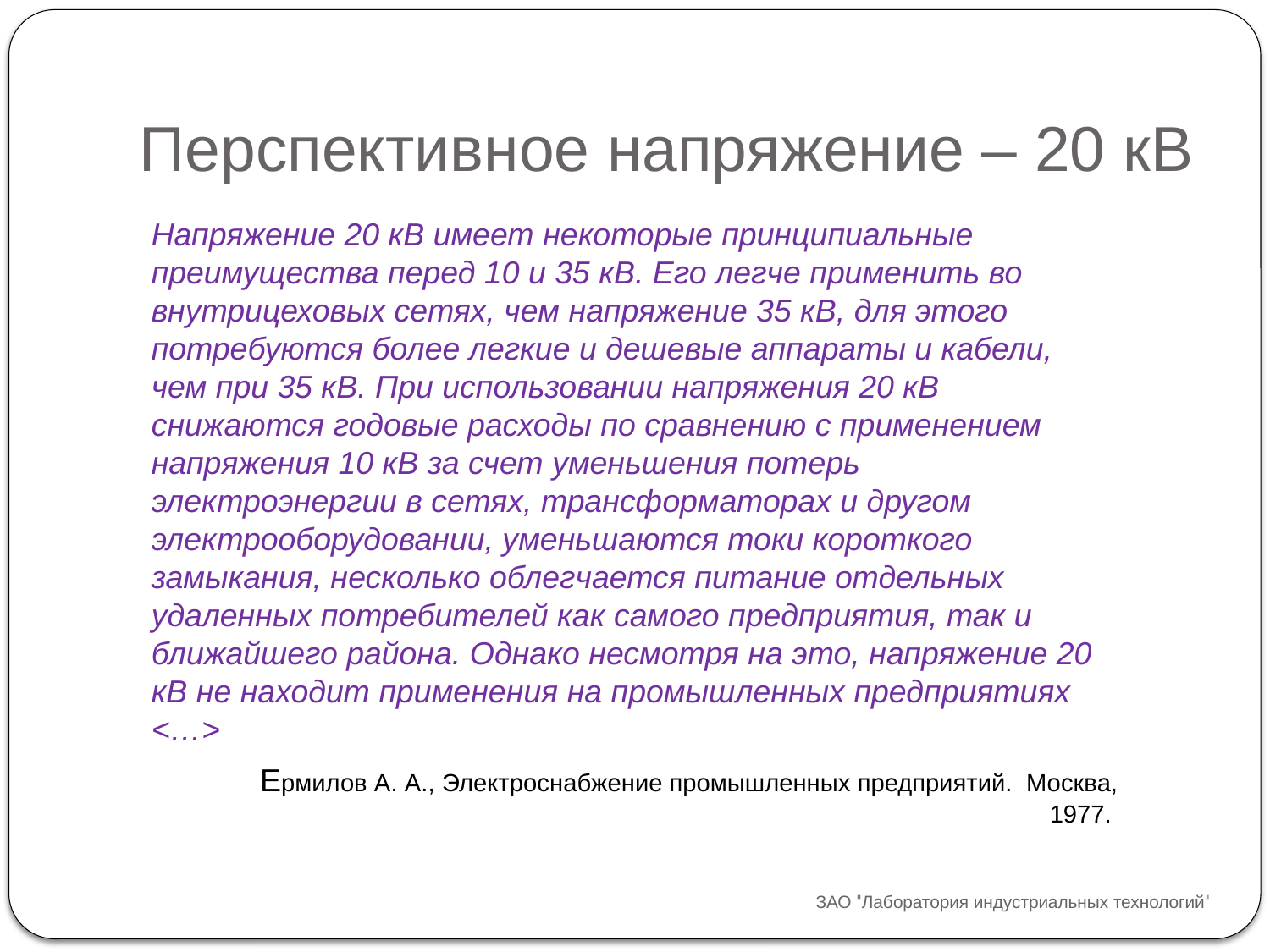

# Перспективное напряжение – 20 кВ
Напряжение 20 кВ имеет некоторые принципиальные преимущества перед 10 и 35 кВ. Его легче применить во внутрицеховых сетях, чем напряжение 35 кВ, для этого потребуются более легкие и дешевые аппараты и кабели, чем при 35 кВ. При использовании напряжения 20 кВ снижаются годовые расходы по сравнению с применением напряжения 10 кВ за счет уменьшения потерь электроэнергии в сетях, трансформаторах и другом электрооборудовании, уменьшаются токи короткого замыкания, несколько облегчается питание отдельных удаленных потребителей как самого предприятия, так и ближайшего района. Однако несмотря на это, напряжение 20 кВ не находит применения на промышленных предприятиях <…>
Ермилов А. А., Электроснабжение промышленных предприятий.  Москва, 1977.
ЗАО "Лаборатория индустриальных технологий"